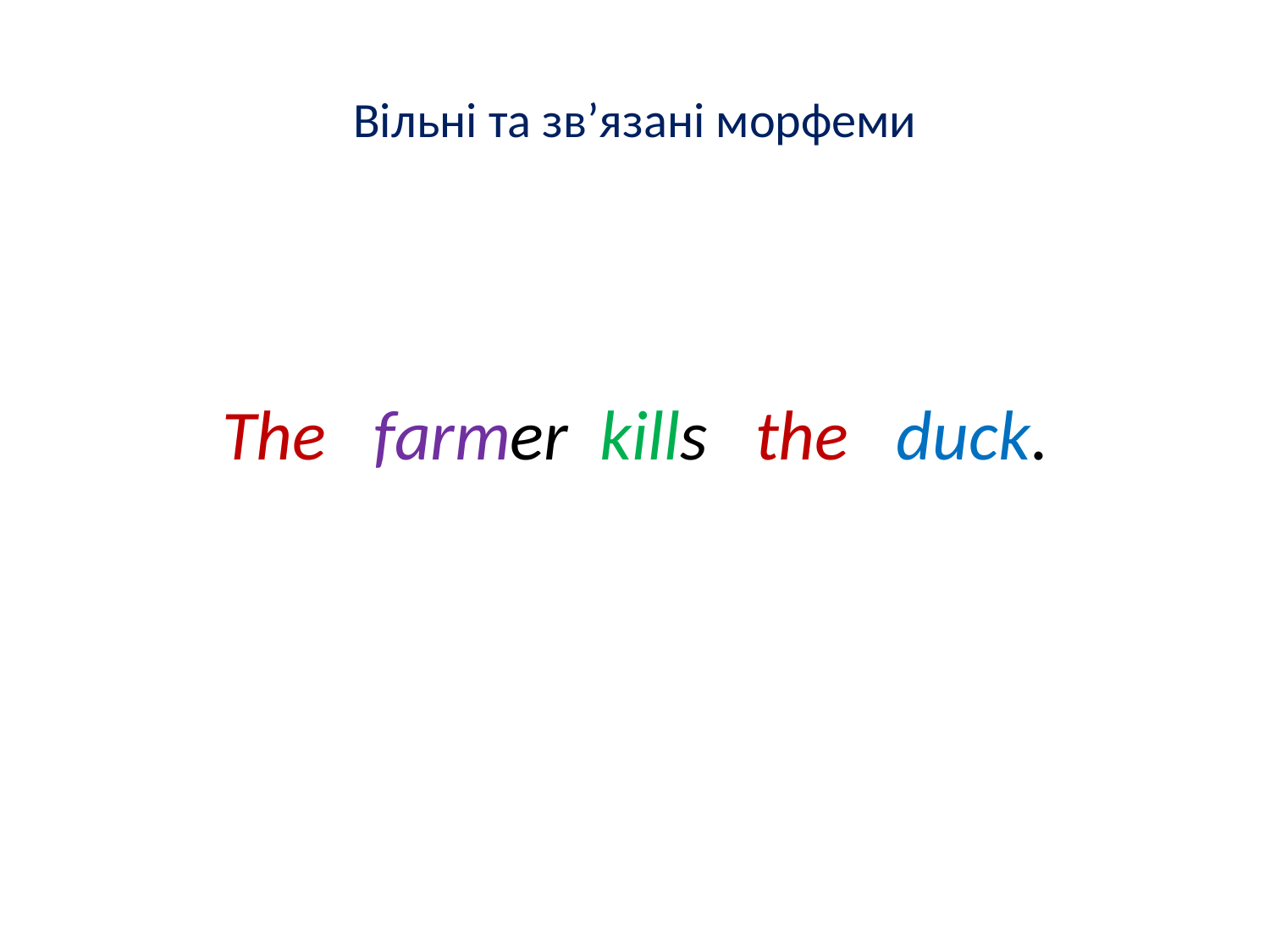

# Вільні та зв’язані морфеми

The   farmer  kills   the   duck.